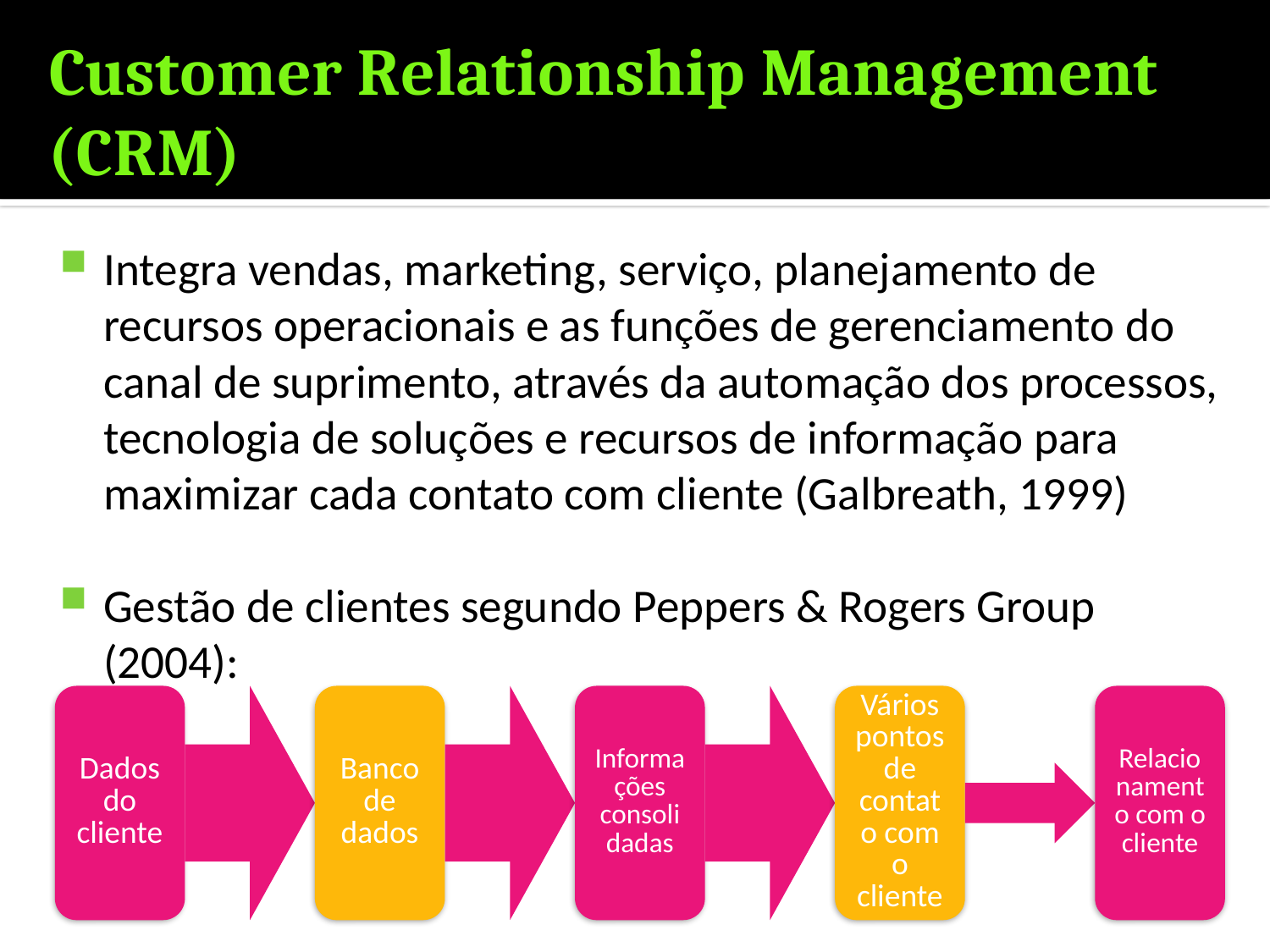

# Customer Relationship Management (CRM)
Integra vendas, marketing, serviço, planejamento de recursos operacionais e as funções de gerenciamento do canal de suprimento, através da automação dos processos, tecnologia de soluções e recursos de informação para maximizar cada contato com cliente (Galbreath, 1999)

Gestão de clientes segundo Peppers & Rogers Group (2004):
Dados do cliente
Banco de dados
Informações consolidadas
Vários pontos de contato com o cliente
Relacionamento com o cliente